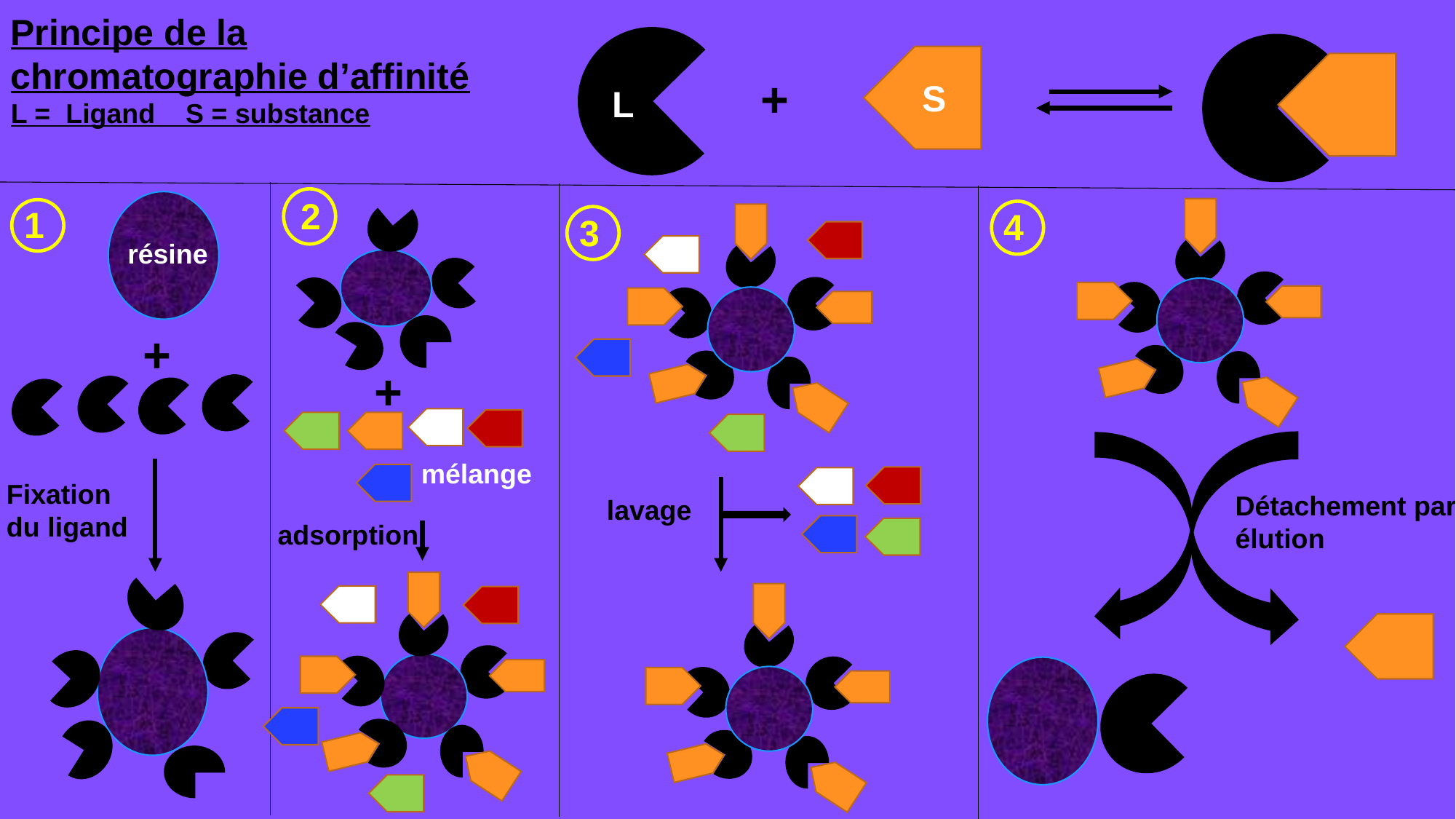

Principe de la chromatographie d’affinité
L =  Ligand    S = substance

+
S
L
2

1
4

3

résine

+

+

mélange

Fixation
du ligand
Détachement par élution
lavage

adsorption